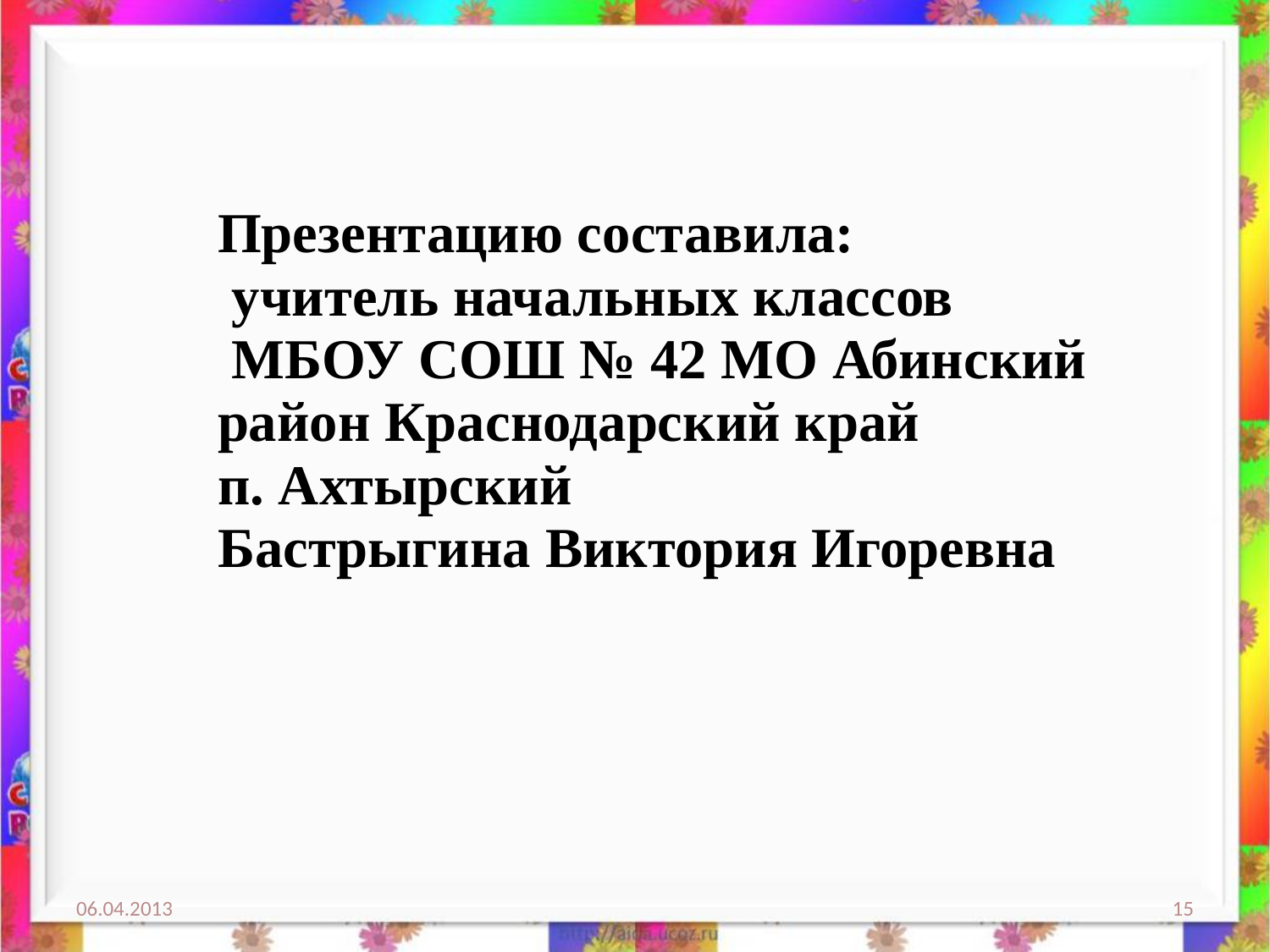

Презентацию составила:
 учитель начальных классов
 МБОУ СОШ № 42 МО Абинский район Краснодарский край
п. Ахтырский
Бастрыгина Виктория Игоревна

06.04.2013
15